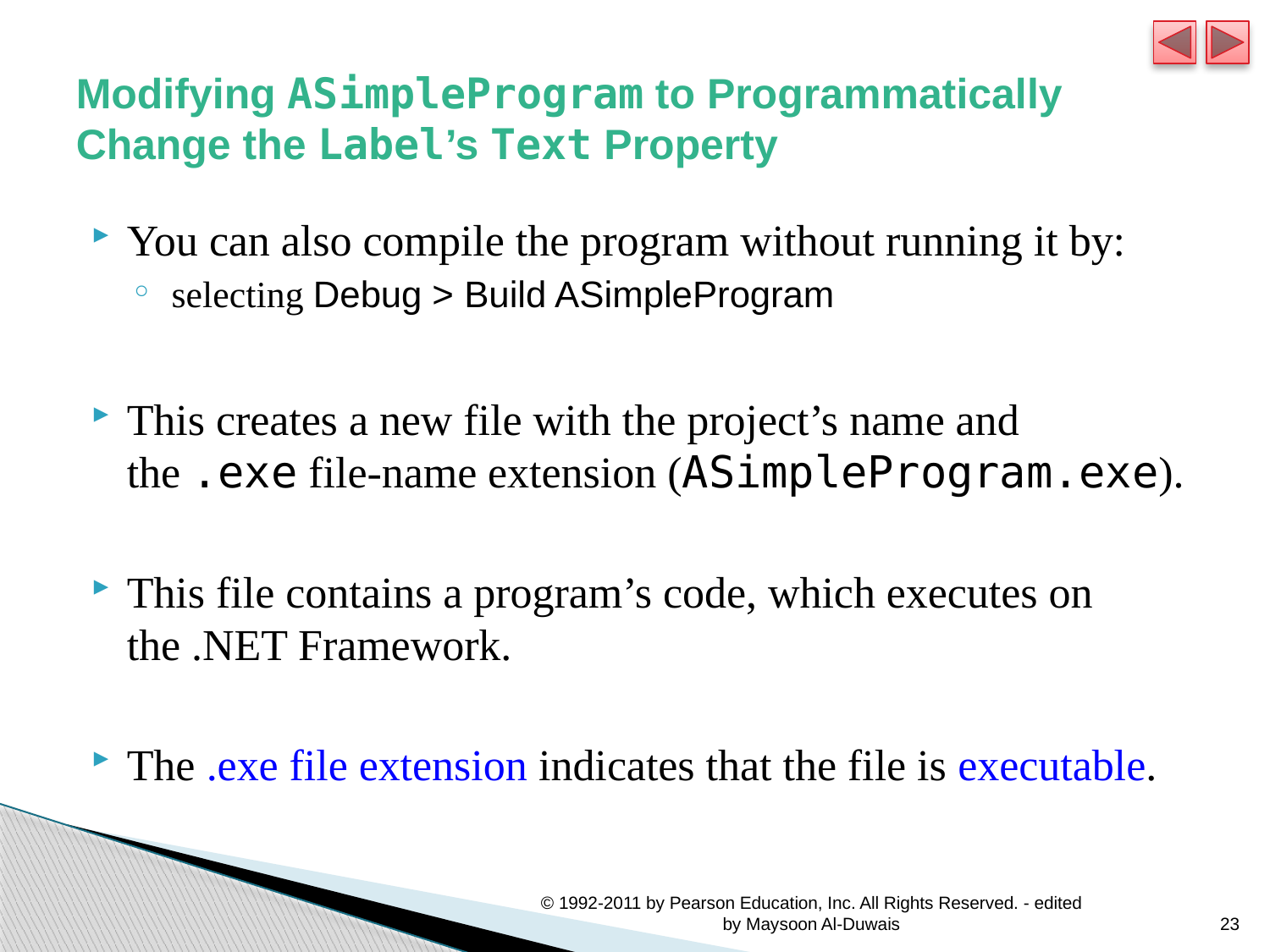

# Modifying ASimpleProgram to Programmatically Change the Label’s Text Property
You can also compile the program without running it by:
 selecting Debug > Build ASimpleProgram

This creates a new file with the project’s name and the .exe file-name extension (ASimpleProgram.exe).

This file contains a program’s code, which executes on the .NET Framework.

The .exe file extension indicates that the file is executable.
© 1992-2011 by Pearson Education, Inc. All Rights Reserved. - edited by Maysoon Al-Duwais
23